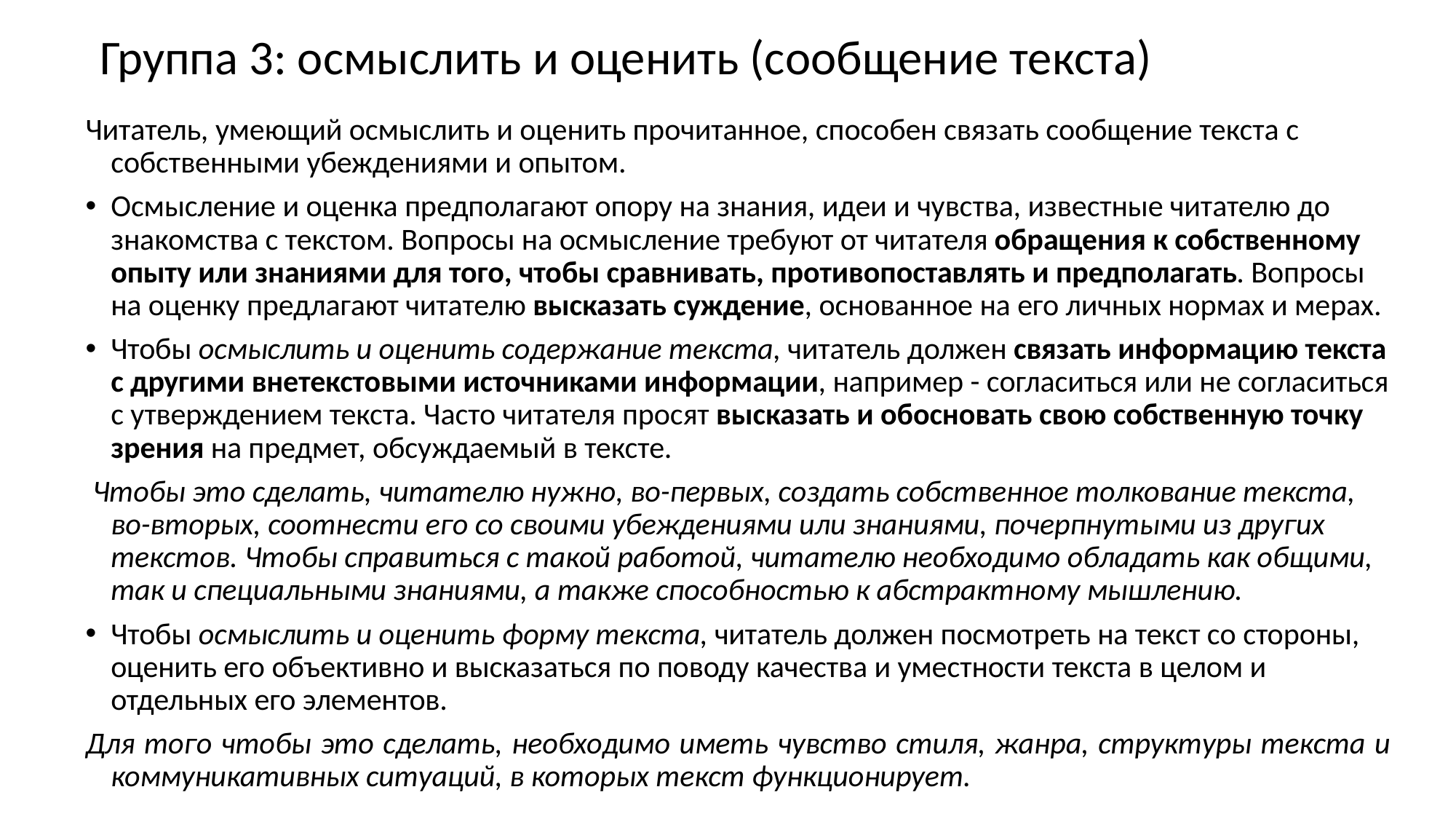

# Группа 3: осмыслить и оценить (сообщение текста)
Читатель, умеющий осмыслить и оценить прочитанное, способен связать сообщение текста с собственными убеждениями и опытом.
Осмысление и оценка предполагают опору на знания, идеи и чувства, известные читателю до знакомства с текстом. Вопросы на осмысление требуют от читателя обращения к собственному опыту или знаниями для того, чтобы сравнивать, противопоставлять и предполагать. Вопросы на оценку предлагают читателю высказать суждение, основанное на его личных нормах и мерах.
Чтобы осмыслить и оценить содержание текста, читатель должен связать информацию текста с другими внетекстовыми источниками информации, например - согласиться или не согласиться с утверждением текста. Часто читателя просят высказать и обосновать свою собственную точку зрения на предмет, обсуждаемый в тексте.
 Чтобы это сделать, читателю нужно, во-первых, создать собственное толкование текста, во-вторых, соотнести его со своими убеждениями или знаниями, почерпнутыми из других текстов. Чтобы справиться с такой работой, читателю необходимо обладать как общими, так и специальными знаниями, а также способностью к абстрактному мышлению.
Чтобы осмыслить и оценить форму текста, читатель должен посмотреть на текст со стороны, оценить его объективно и высказаться по поводу качества и уместности текста в целом и отдельных его элементов.
Для того чтобы это сделать, необходимо иметь чувство стиля, жанра, структуры текста и коммуникативных ситуаций, в которых текст функционирует.